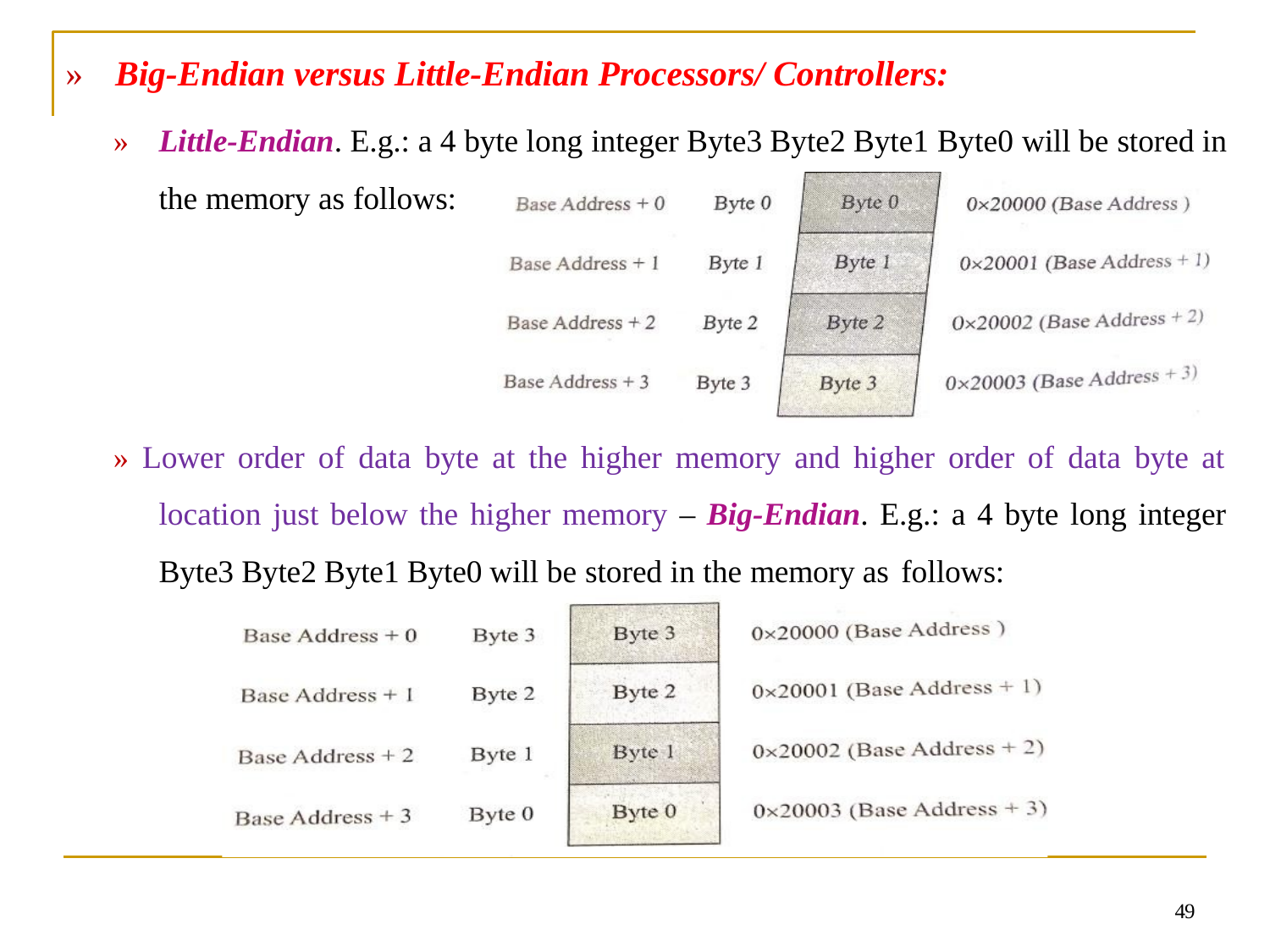

# »	Big-Endian versus Little-Endian Processors/ Controllers:
»	Little-Endian. E.g.: a 4 byte long integer Byte3 Byte2 Byte1 Byte0 will be stored in  the memory as follows:

» Lower order of data byte at the higher memory and higher order of data byte at  location just below the higher memory – Big-Endian. E.g.: a 4 byte long integer  Byte3 Byte2 Byte1 Byte0 will be stored in the memory as follows:

49